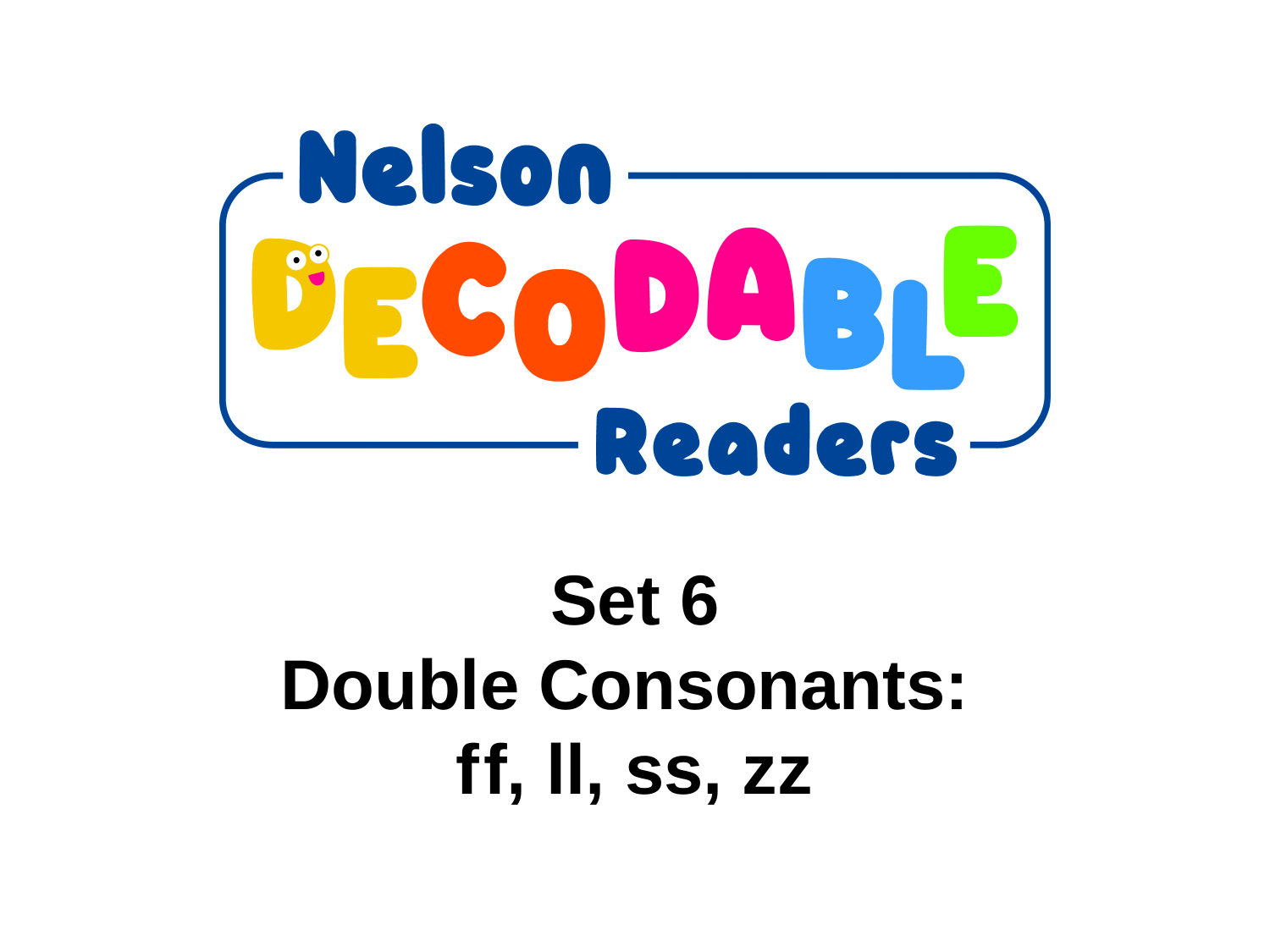

Set 6
Double Consonants:
f f, ll, ss, zz